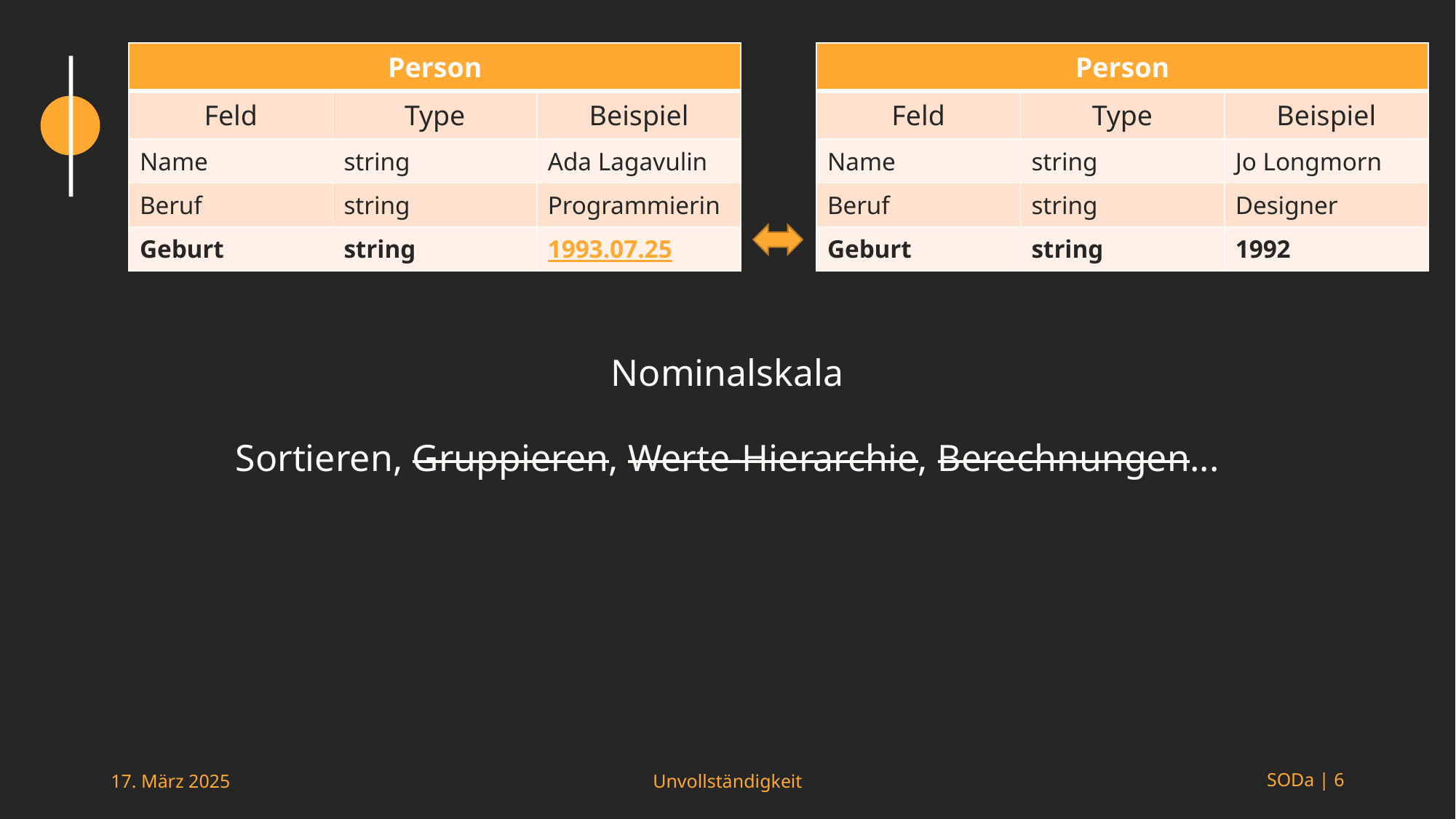

| Person |  |  |
| --- | --- | --- |
| Feld | Type | Beispiel |
| Name | string | Ada Lagavulin |
| Beruf | string | Programmierin |
| Geburt | string | 1993.07.25 |
| Person |  |  |
| --- | --- | --- |
| Feld | Type | Beispiel |
| Name | string | Jo Longmorn |
| Beruf | string | Designer |
| Geburt | string | 1992 |

Nominalskala
Sortieren, Gruppieren, Werte-Hierarchie, Berechnungen...
17. März 2025
Unvollständigkeit
SODa | 6